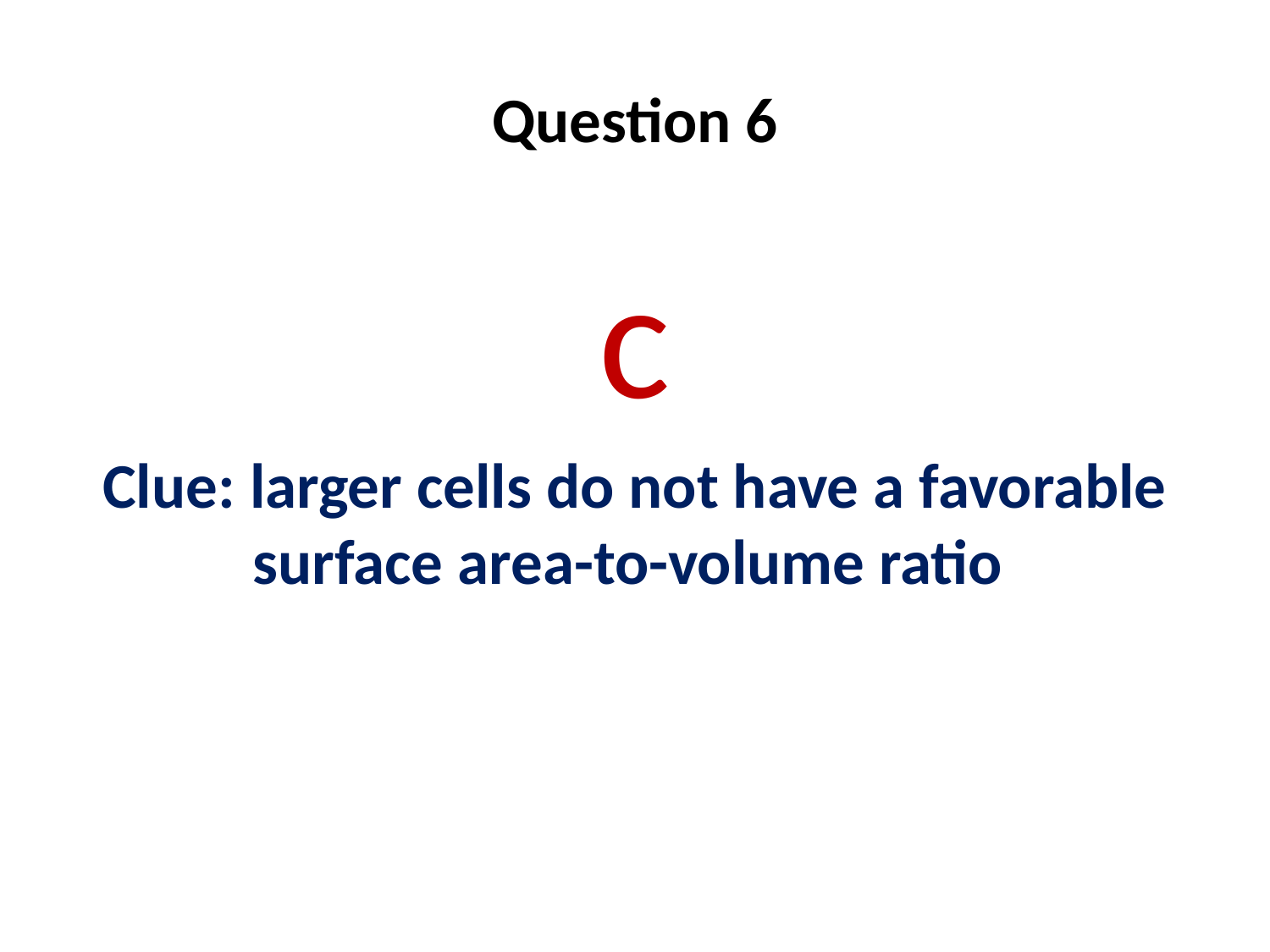

# Question 6
c
Clue: larger cells do not have a favorable surface area-to-volume ratio